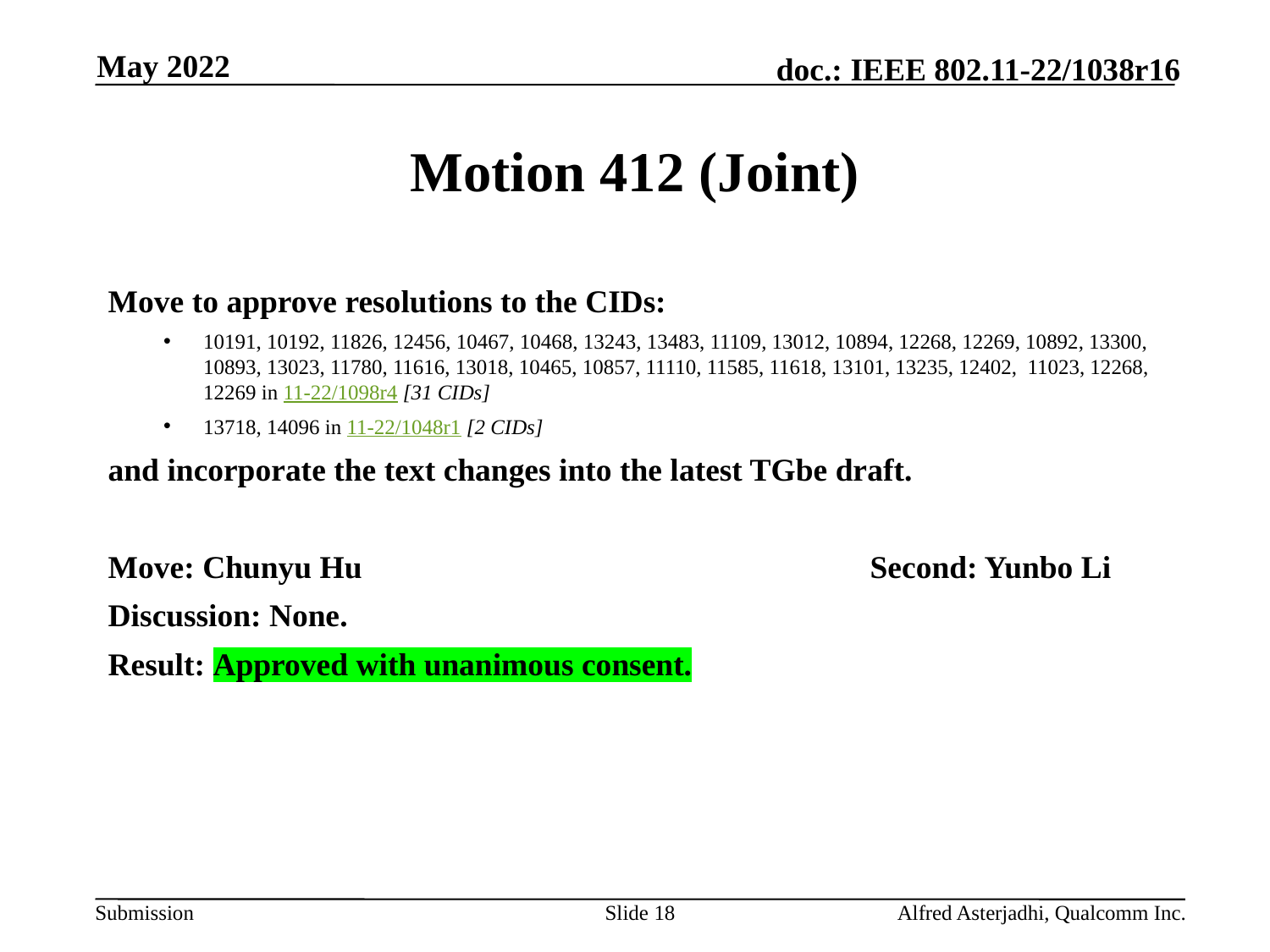

May 2022
# Motion 412 (Joint)
Move to approve resolutions to the CIDs:
10191, 10192, 11826, 12456, 10467, 10468, 13243, 13483, 11109, 13012, 10894, 12268, 12269, 10892, 13300, 10893, 13023, 11780, 11616, 13018, 10465, 10857, 11110, 11585, 11618, 13101, 13235, 12402,  11023, 12268, 12269 in 11-22/1098r4 [31 CIDs]
13718, 14096 in 11-22/1048r1 [2 CIDs]
and incorporate the text changes into the latest TGbe draft.

Move: Chunyu Hu				Second: Yunbo Li
Discussion: None.
Result: Approved with unanimous consent.

Slide 18
Alfred Asterjadhi, Qualcomm Inc.